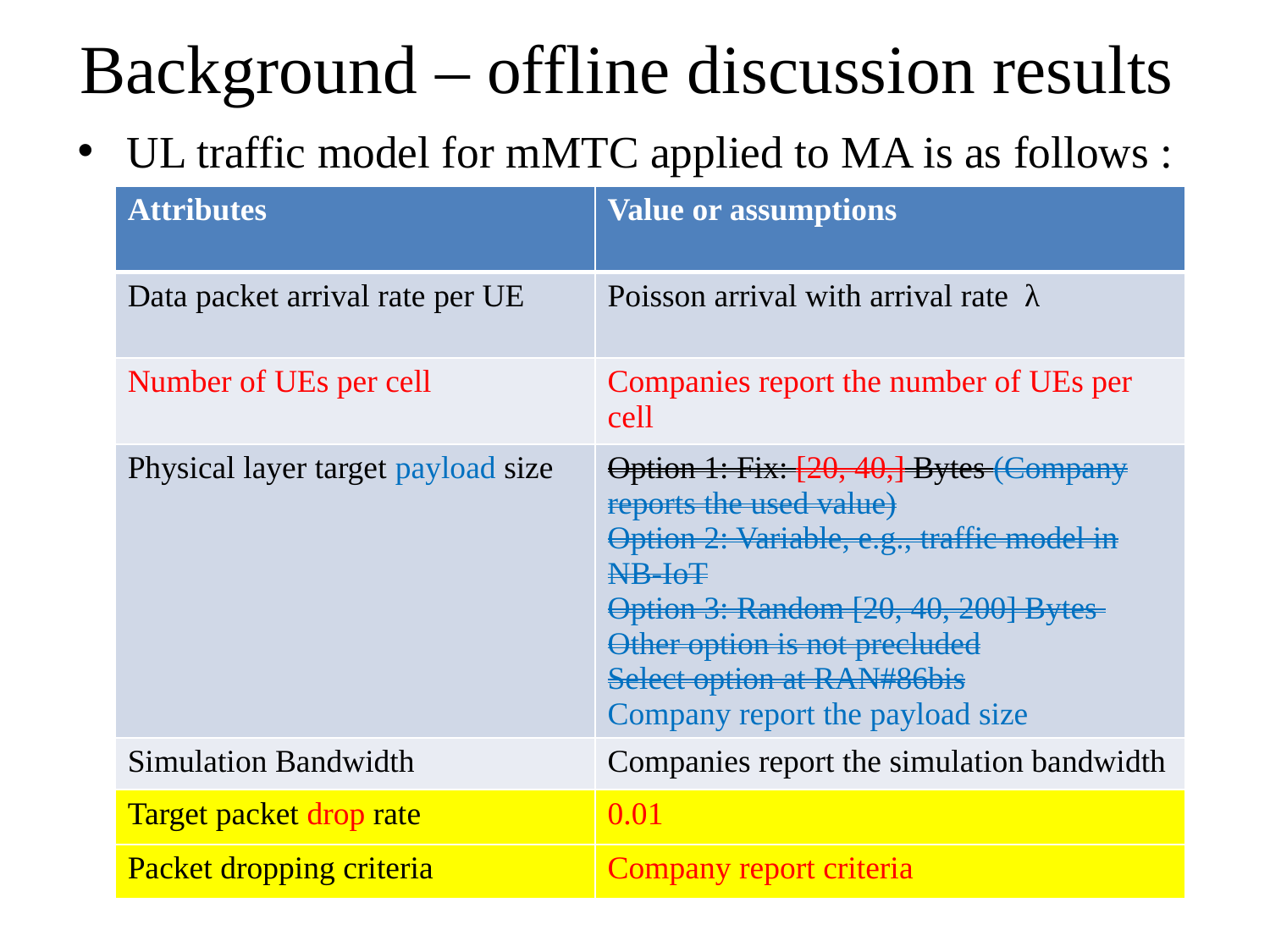

# Background – offline discussion results
UL traffic model for mMTC applied to MA is as follows :
| Attributes | Value or assumptions |
| --- | --- |
| Data packet arrival rate per UE | Poisson arrival with arrival rate λ |
| Number of UEs per cell | Companies report the number of UEs per cell |
| Physical layer target payload size | Option 1: Fix: [20, 40,] Bytes (Company reports the used value) Option 2: Variable, e.g., traffic model in NB-IoT Option 3: Random [20, 40, 200] Bytes Other option is not precluded Select option at RAN#86bis Company report the payload size |
| Simulation Bandwidth | Companies report the simulation bandwidth |
| Target packet drop rate | 0.01 |
| Packet dropping criteria | Company report criteria |